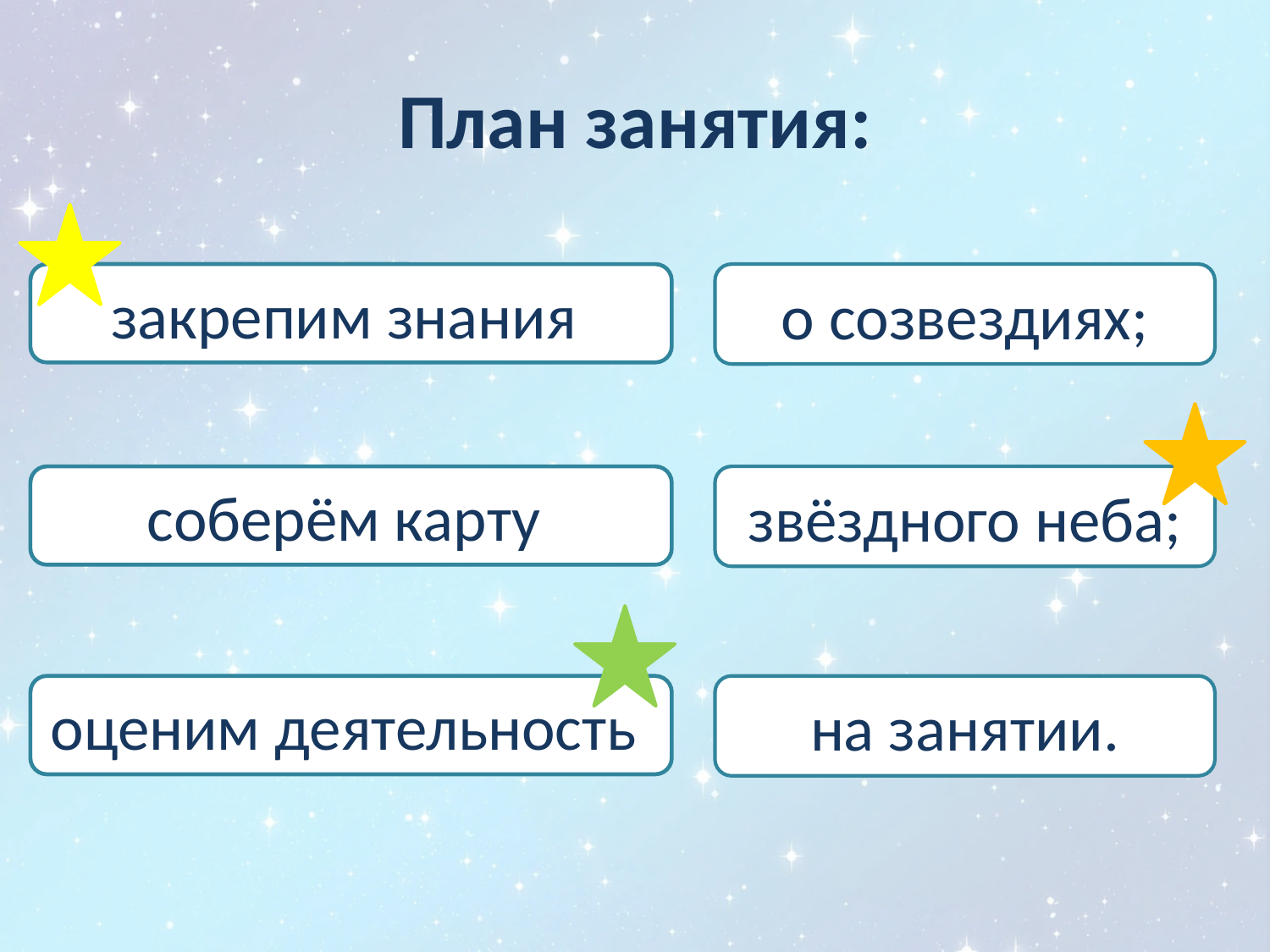

# План занятия:

закрепим знания
о созвездиях;

соберём карту
звёздного неба;

оценим деятельность
на занятии.